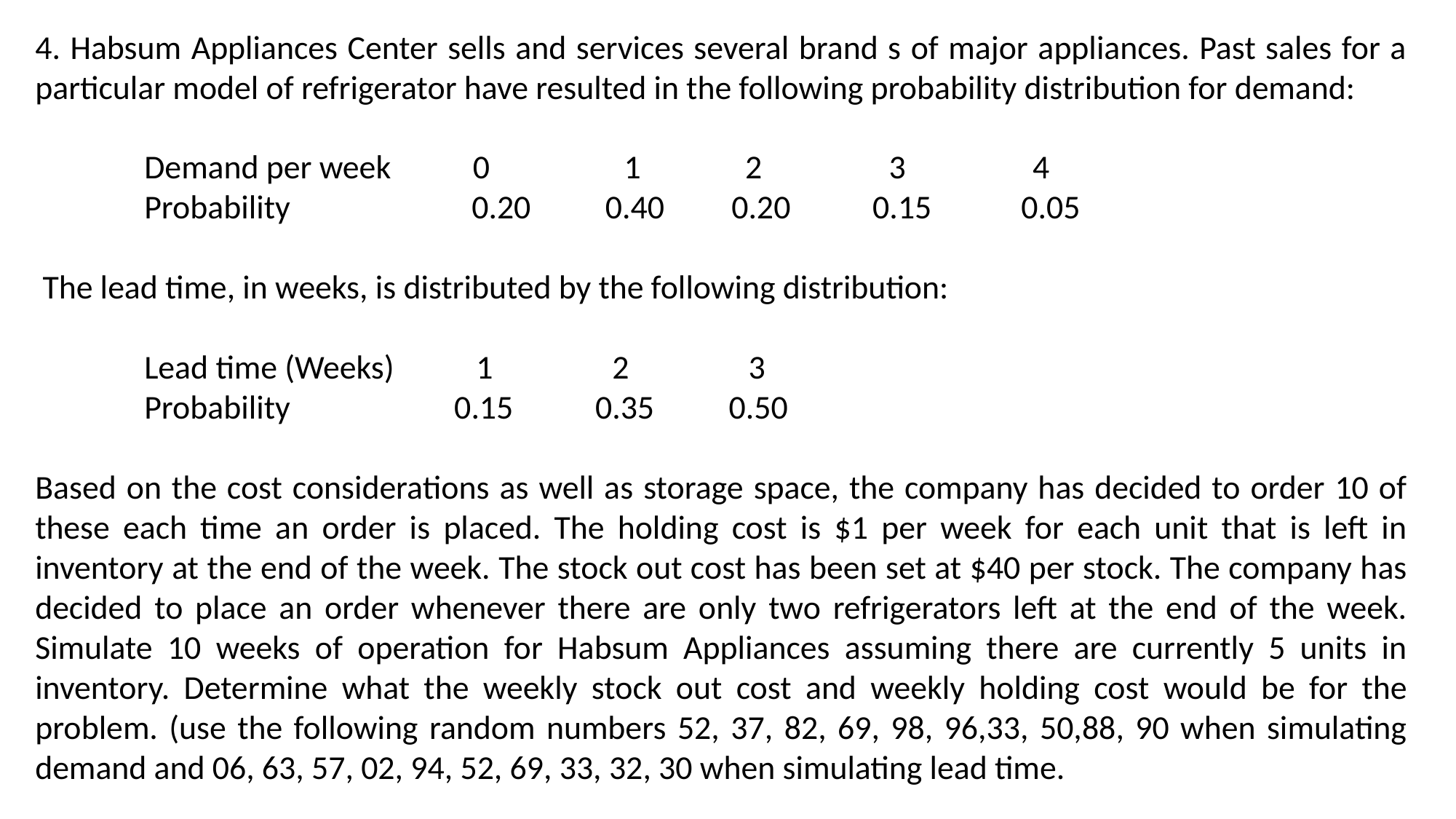

4. Habsum Appliances Center sells and services several brand s of major appliances. Past sales for a particular model of refrigerator have resulted in the following probability distribution for demand:

	Demand per week           0                  1              2                 3                 4
	Probability                  	0.20          0.40         0.20           0.15            0.05

 The lead time, in weeks, is distributed by the following distribution:

	Lead time (Weeks)           1                2                3
	Probability                      0.15           0.35          0.50

Based on the cost considerations as well as storage space, the company has decided to order 10 of these each time an order is placed. The holding cost is $1 per week for each unit that is left in inventory at the end of the week. The stock out cost has been set at $40 per stock. The company has decided to place an order whenever there are only two refrigerators left at the end of the week. Simulate 10 weeks of operation for Habsum Appliances assuming there are currently 5 units in inventory. Determine what the weekly stock out cost and weekly holding cost would be for the problem. (use the following random numbers 52, 37, 82, 69, 98, 96,33, 50,88, 90 when simulating demand and 06, 63, 57, 02, 94, 52, 69, 33, 32, 30 when simulating lead time.